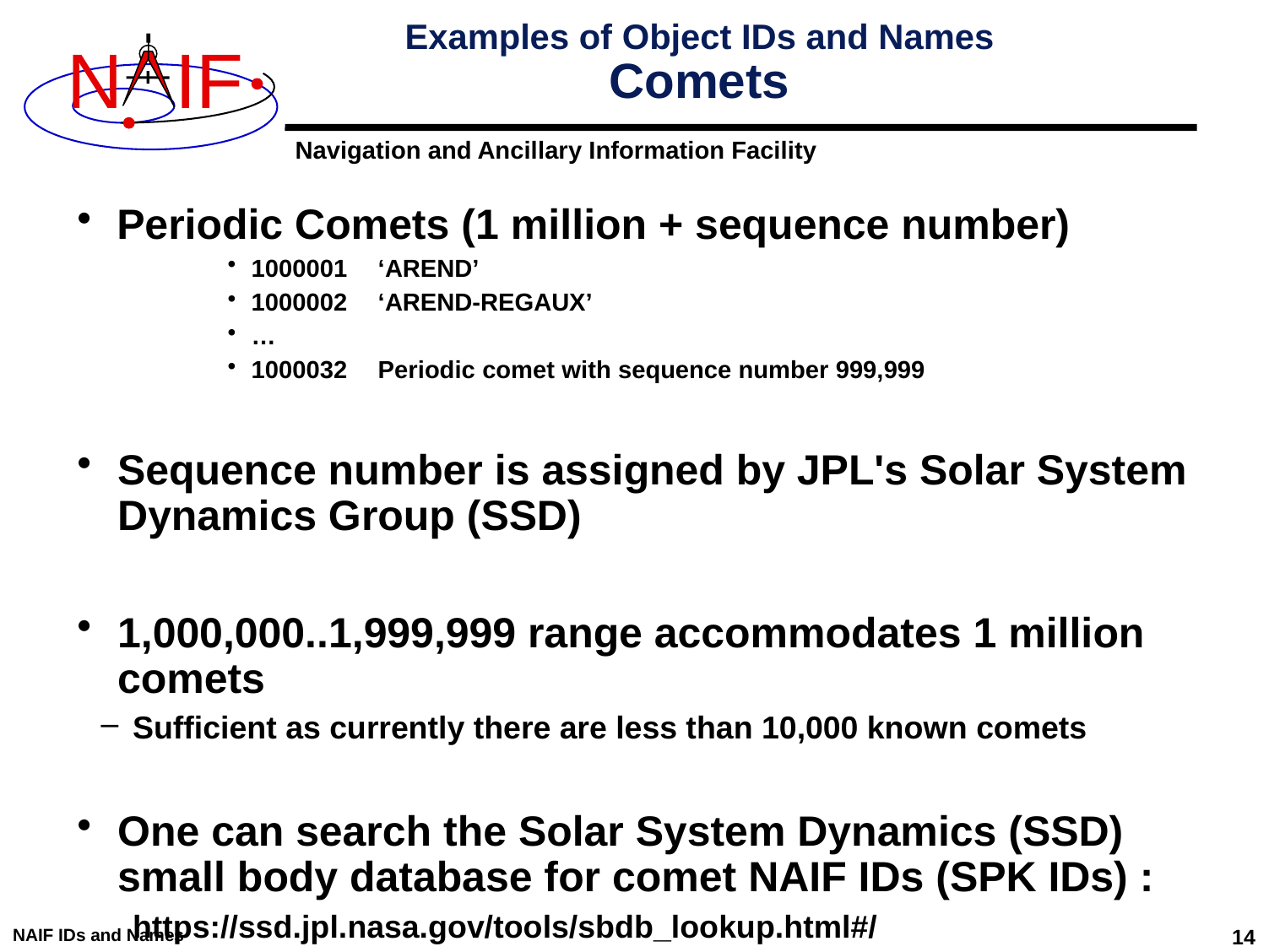

# Examples of Object IDs and Names Comets
Periodic Comets (1 million + sequence number)
1000001	‘AREND’
1000002	‘AREND-REGAUX’
…
1000032	Periodic comet with sequence number 999,999

Sequence number is assigned by JPL's Solar System Dynamics Group (SSD)

1,000,000..1,999,999 range accommodates 1 million comets
Sufficient as currently there are less than 10,000 known comets

One can search the Solar System Dynamics (SSD) small body database for comet NAIF IDs (SPK IDs) :
https://ssd.jpl.nasa.gov/tools/sbdb_lookup.html#/
NAIF IDs and Names
14